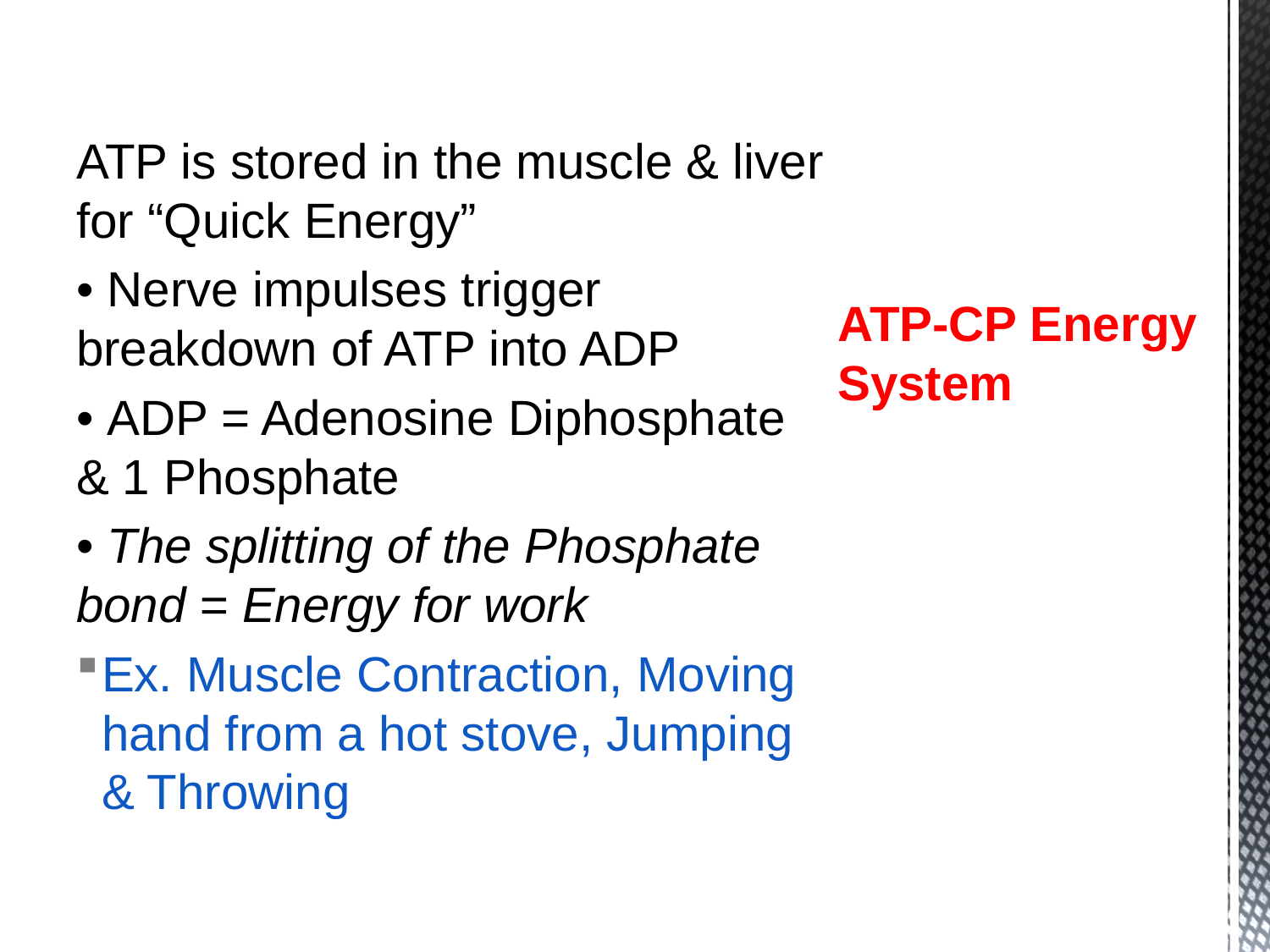

ATP is stored in the muscle & liver for “Quick Energy”
• Nerve impulses trigger breakdown of ATP into ADP
• ADP = Adenosine Diphosphate & 1 Phosphate
• The splitting of the Phosphate bond = Energy for work
Ex. Muscle Contraction, Moving hand from a hot stove, Jumping & Throwing
# ATP-CP Energy System